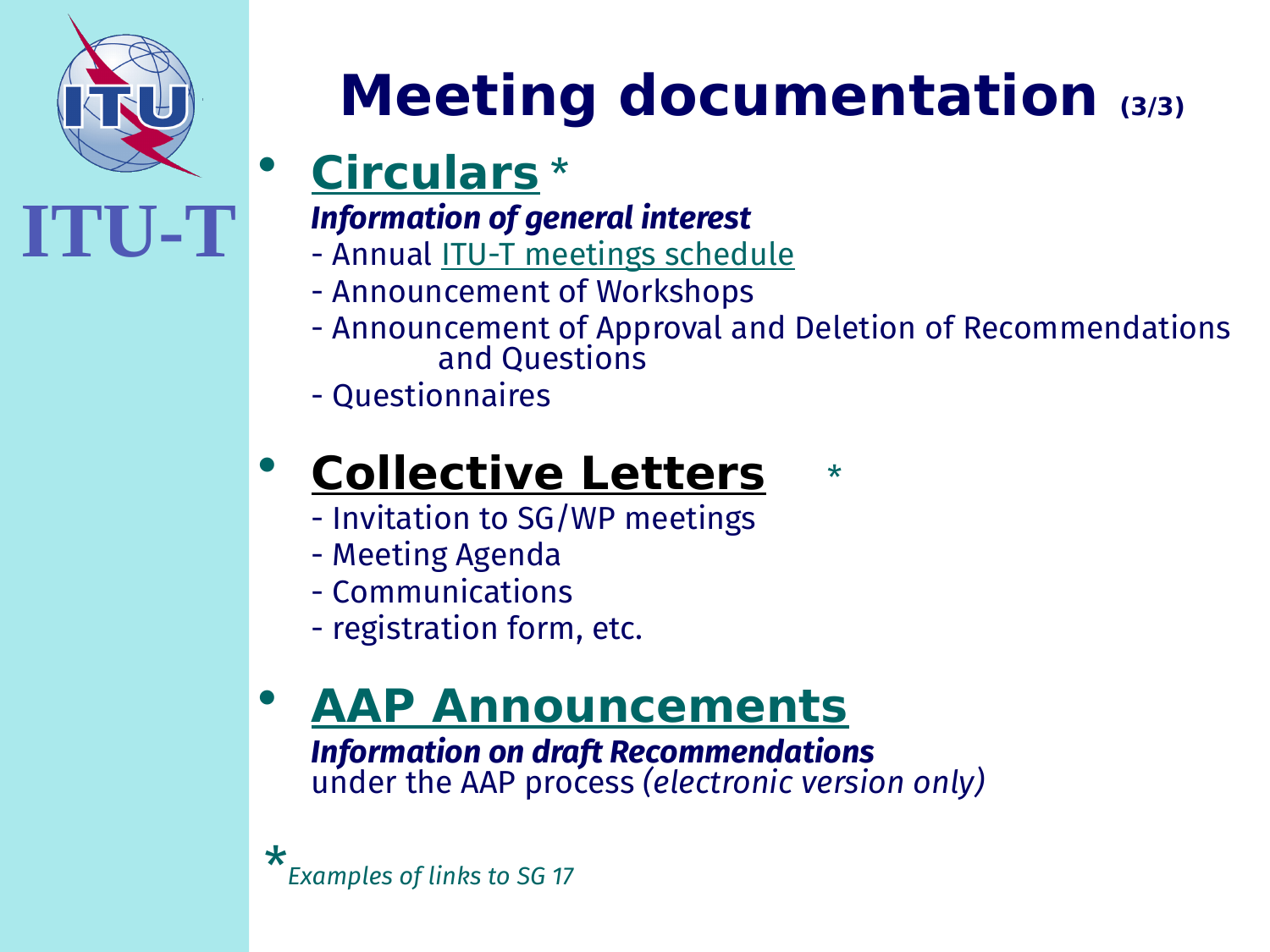

# Meeting documentation (3/3)
Circulars *
	Information of general interest
	- Annual ITU-T meetings schedule
	- Announcement of Workshops
	- Announcement of Approval and Deletion of Recommendations
	and Questions
	- Questionnaires
Collective Letters	 *
 	- Invitation to SG/WP meetings
	- Meeting Agenda
	- Communications
 	- registration form, etc.
AAP Announcements
	Information on draft Recommendations
under the AAP process (electronic version only)

*Examples of links to SG 17